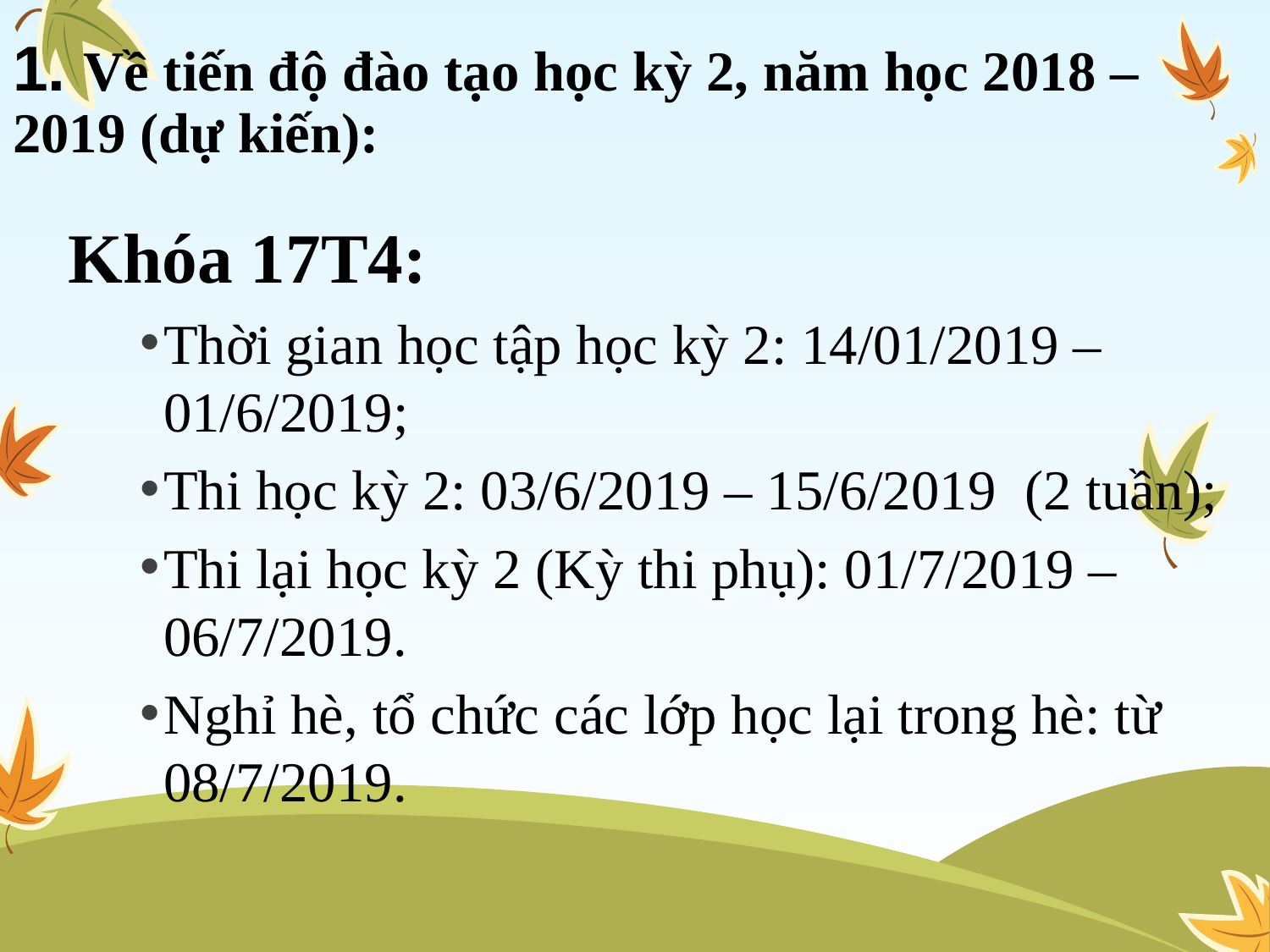

# 1. Về tiến độ đào tạo học kỳ 2, năm học 2018 – 2019 (dự kiến):
Khóa 17T4:
Thời gian học tập học kỳ 2: 14/01/2019 – 01/6/2019;
Thi học kỳ 2: 03/6/2019 – 15/6/2019  (2 tuần);
Thi lại học kỳ 2 (Kỳ thi phụ): 01/7/2019 – 06/7/2019.
Nghỉ hè, tổ chức các lớp học lại trong hè: từ 08/7/2019.